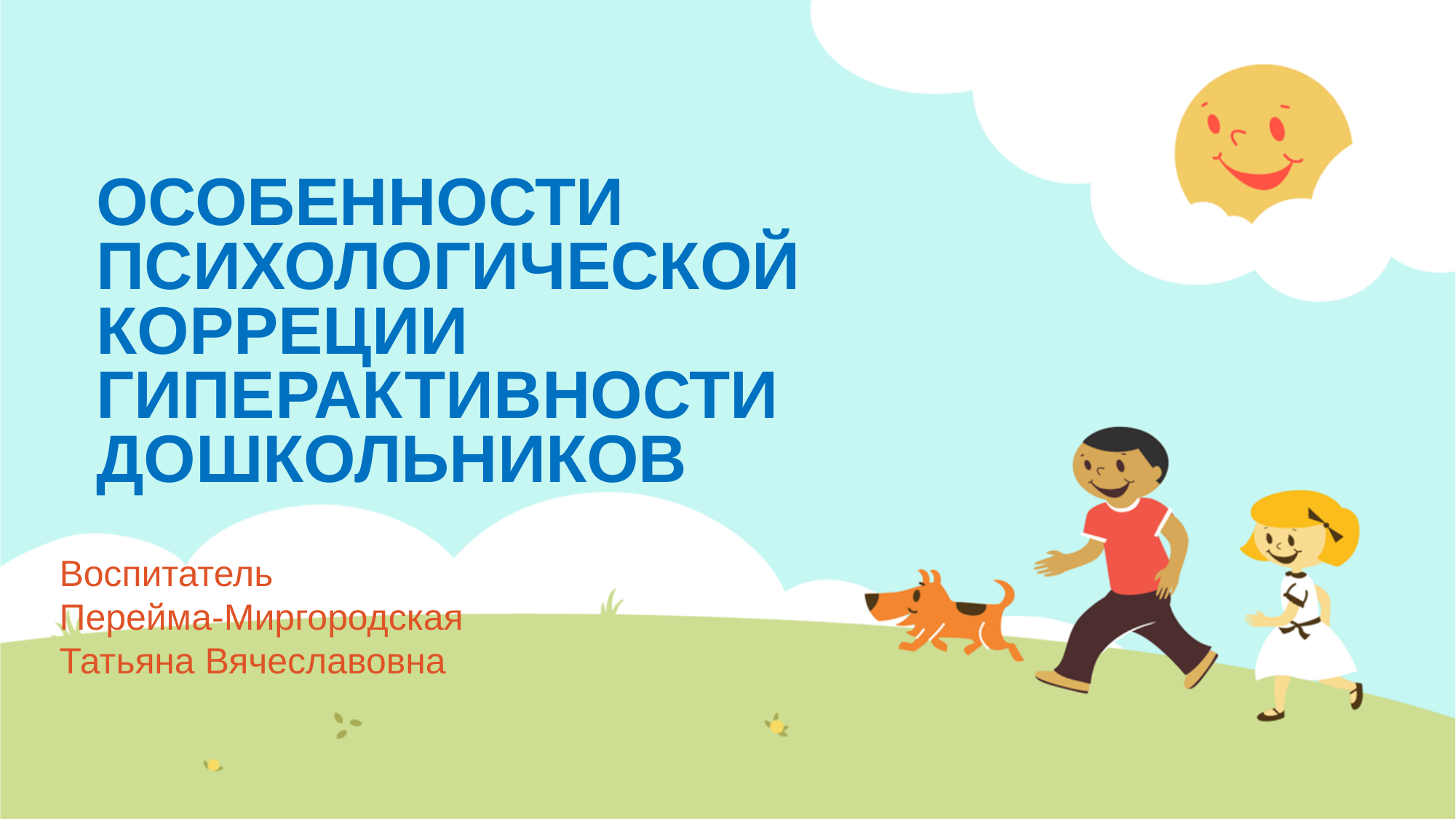

ОСОБЕННОСТИ ПСИХОЛОГИЧЕСКОЙ КОРРЕЦИИ ГИПЕРАКТИВНОСТИ ДОШКОЛЬНИКОВ
Воспитатель
Перейма-Миргородская
Татьяна Вячеславовна